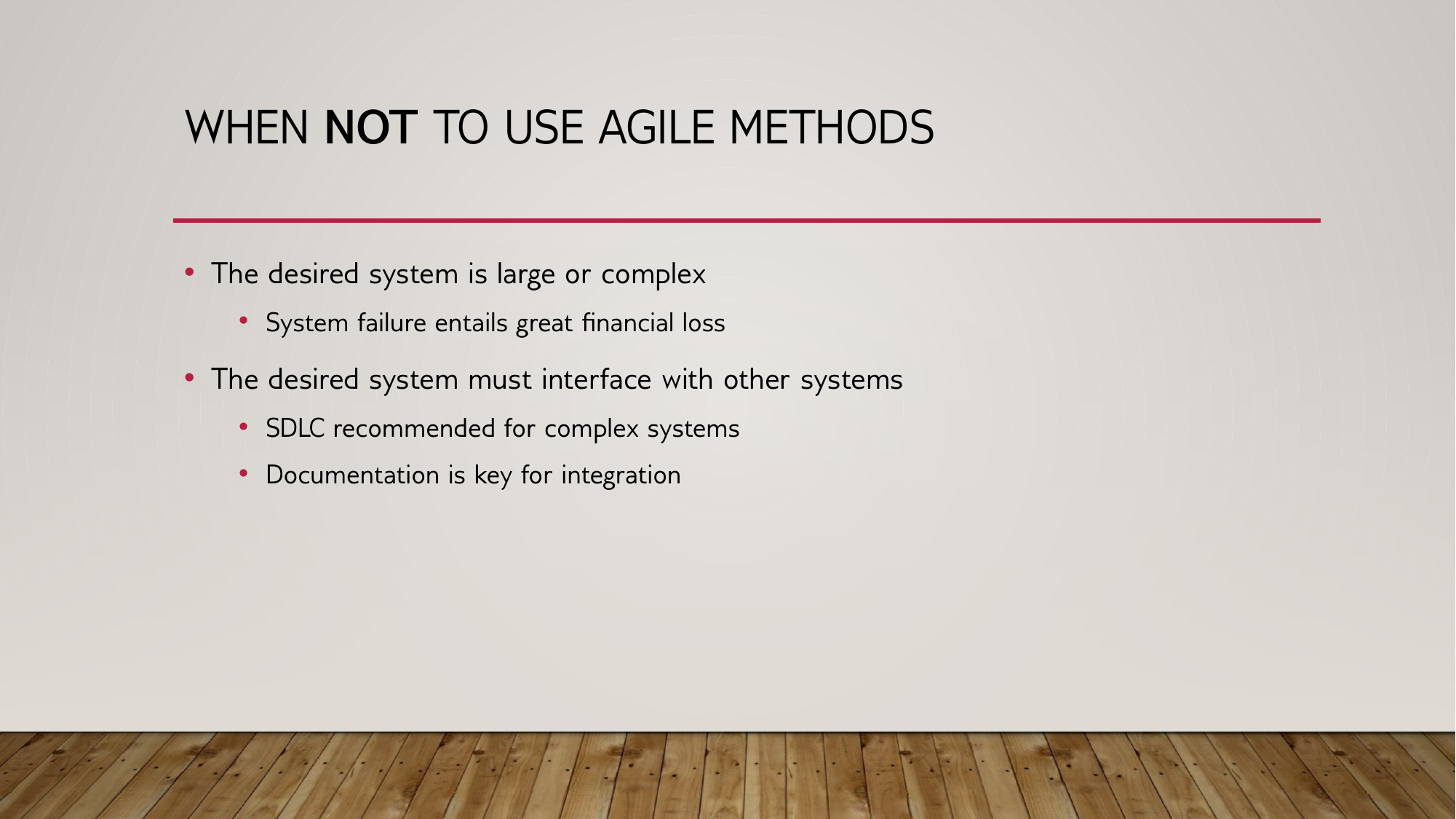

# When Not to Use Agile Methods
The desired system is large or complex
System failure entails great financial loss
The desired system must interface with other systems
SDLC recommended for complex systems
Documentation is key for integration